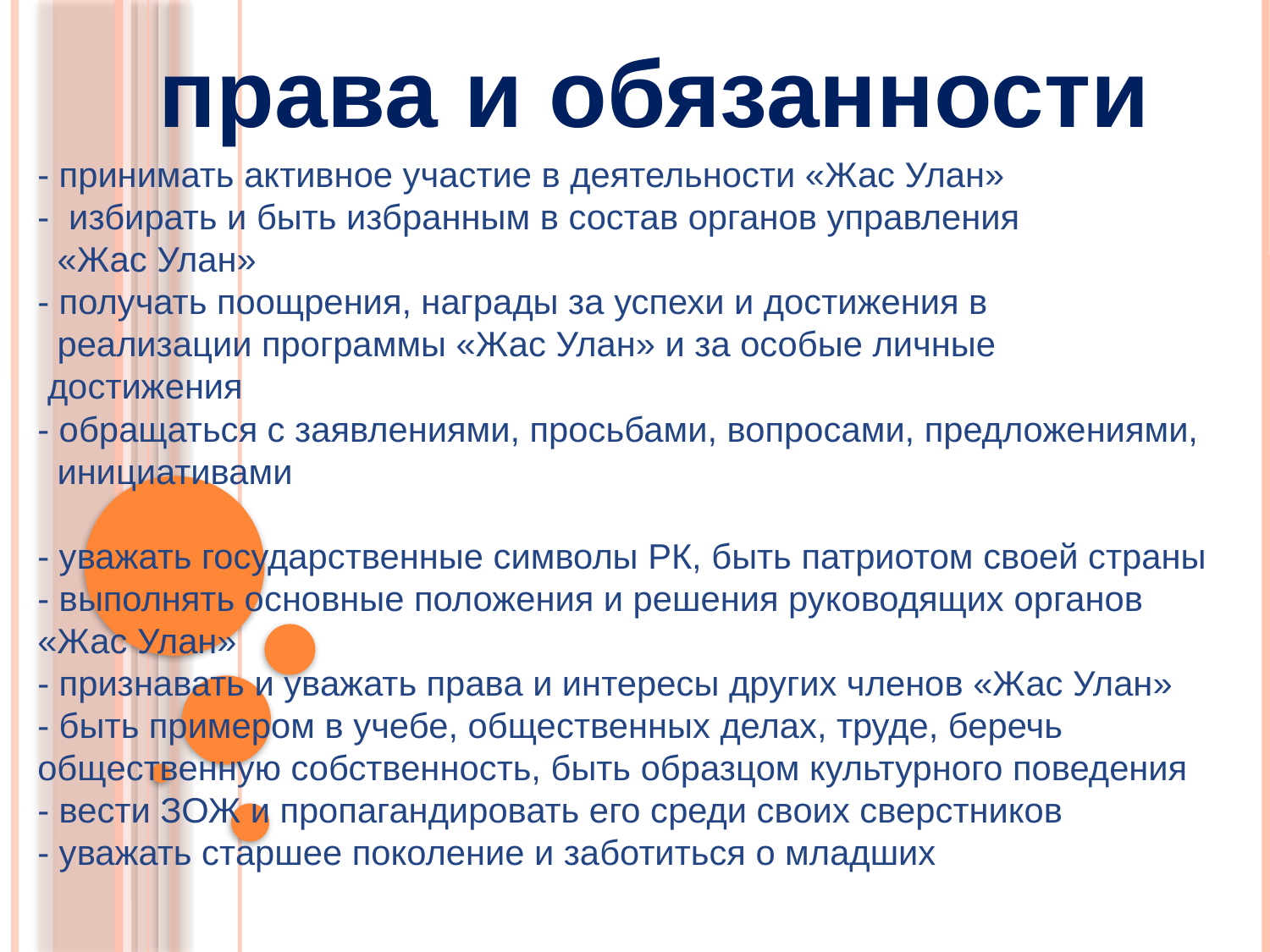

права и обязанности
- принимать активное участие в деятельности «Жас Улан»
-  избирать и быть избранным в состав органов управления
  «Жас Улан»
- получать поощрения, награды за успехи и достижения в
  реализации программы «Жас Улан» и за особые личные
 достижения
- обращаться с заявлениями, просьбами, вопросами, предложениями,
  инициативами

- уважать государственные символы РК, быть патриотом своей страны
- выполнять основные положения и решения руководящих органов «Жас Улан»
- признавать и уважать права и интересы других членов «Жас Улан»
- быть примером в учебе, общественных делах, труде, беречь общественную собственность, быть образцом культурного поведения
- вести ЗОЖ и пропагандировать его среди своих сверстников
- уважать старшее поколение и заботиться о младших